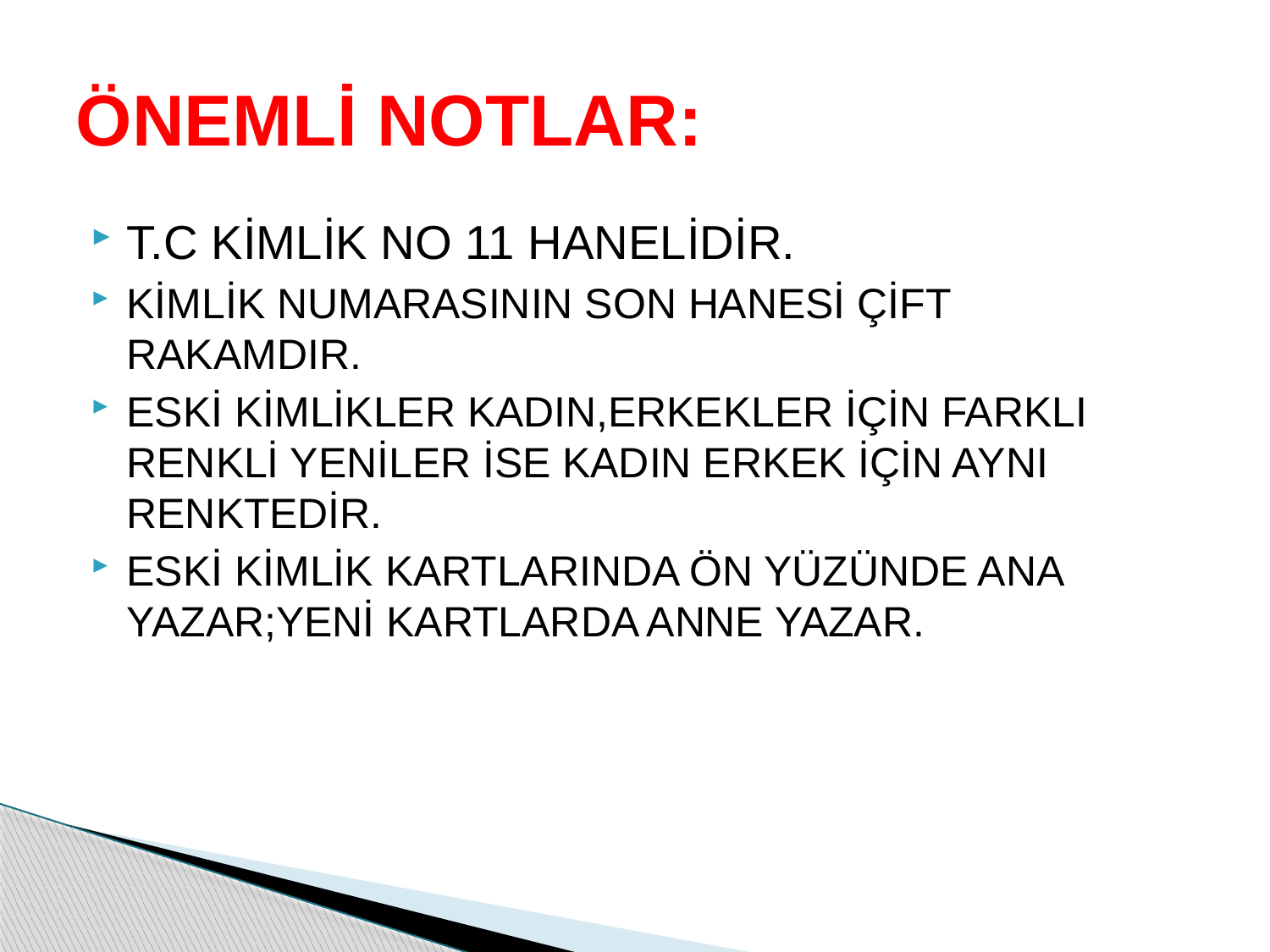

# ÖNEMLİ NOTLAR:
T.C KİMLİK NO 11 HANELİDİR.
KİMLİK NUMARASININ SON HANESİ ÇİFT RAKAMDIR.
ESKİ KİMLİKLER KADIN,ERKEKLER İÇİN FARKLI RENKLİ YENİLER İSE KADIN ERKEK İÇİN AYNI RENKTEDİR.
ESKİ KİMLİK KARTLARINDA ÖN YÜZÜNDE ANA YAZAR;YENİ KARTLARDA ANNE YAZAR.